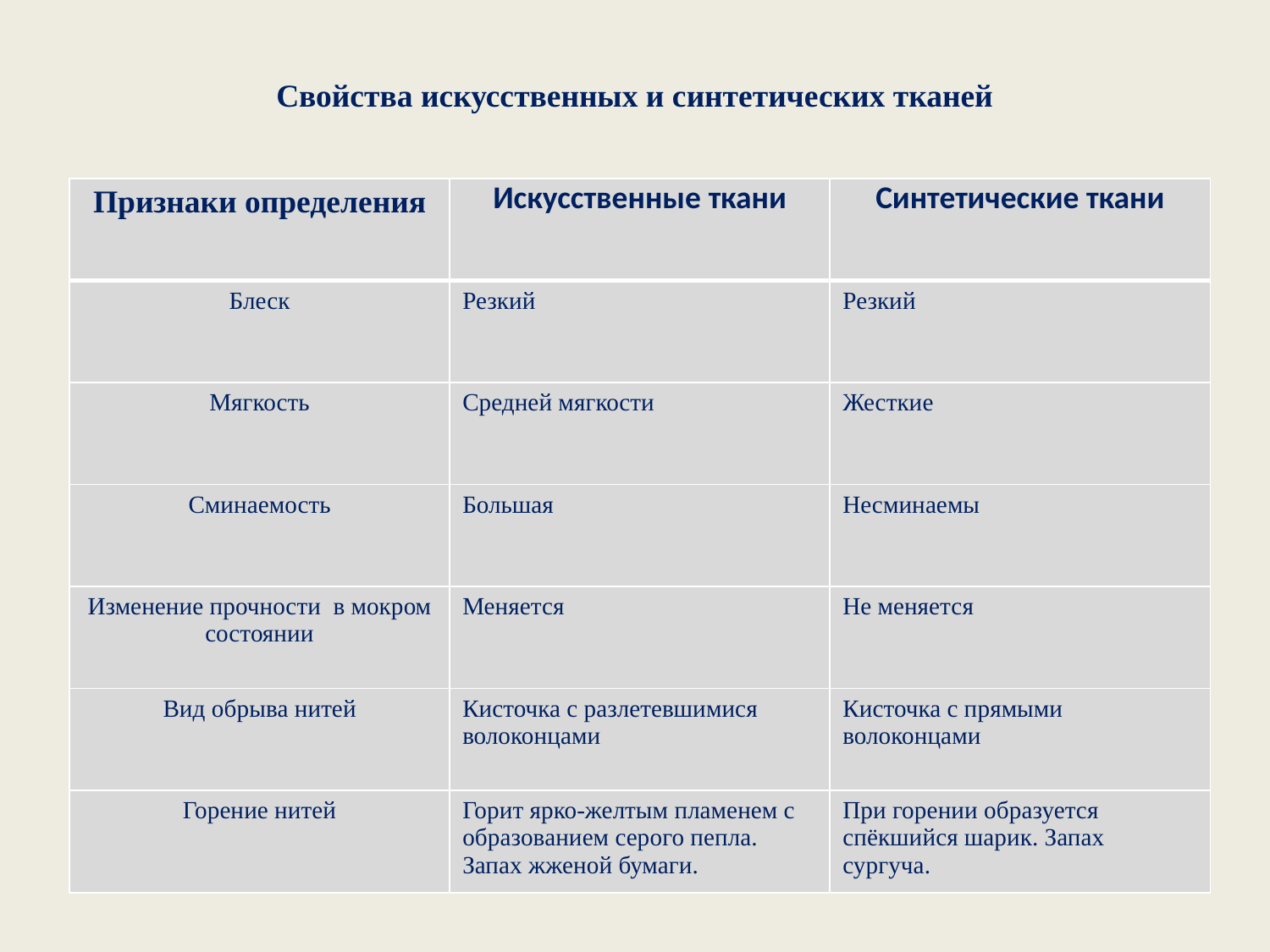

Свойства искусственных и синтетических тканей
| Признаки определения | Искусственные ткани | Синтетические ткани |
| --- | --- | --- |
| Блеск | Резкий | Резкий |
| Мягкость | Средней мягкости | Жесткие |
| Сминаемость | Большая | Несминаемы |
| Изменение прочности в мокром состоянии | Меняется | Не меняется |
| Вид обрыва нитей | Кисточка с разлетевшимися волоконцами | Кисточка с прямыми волоконцами |
| Горение нитей | Горит ярко-желтым пламенем с образованием серого пепла. Запах жженой бумаги. | При горении образуется спёкшийся шарик. Запах сургуча. |